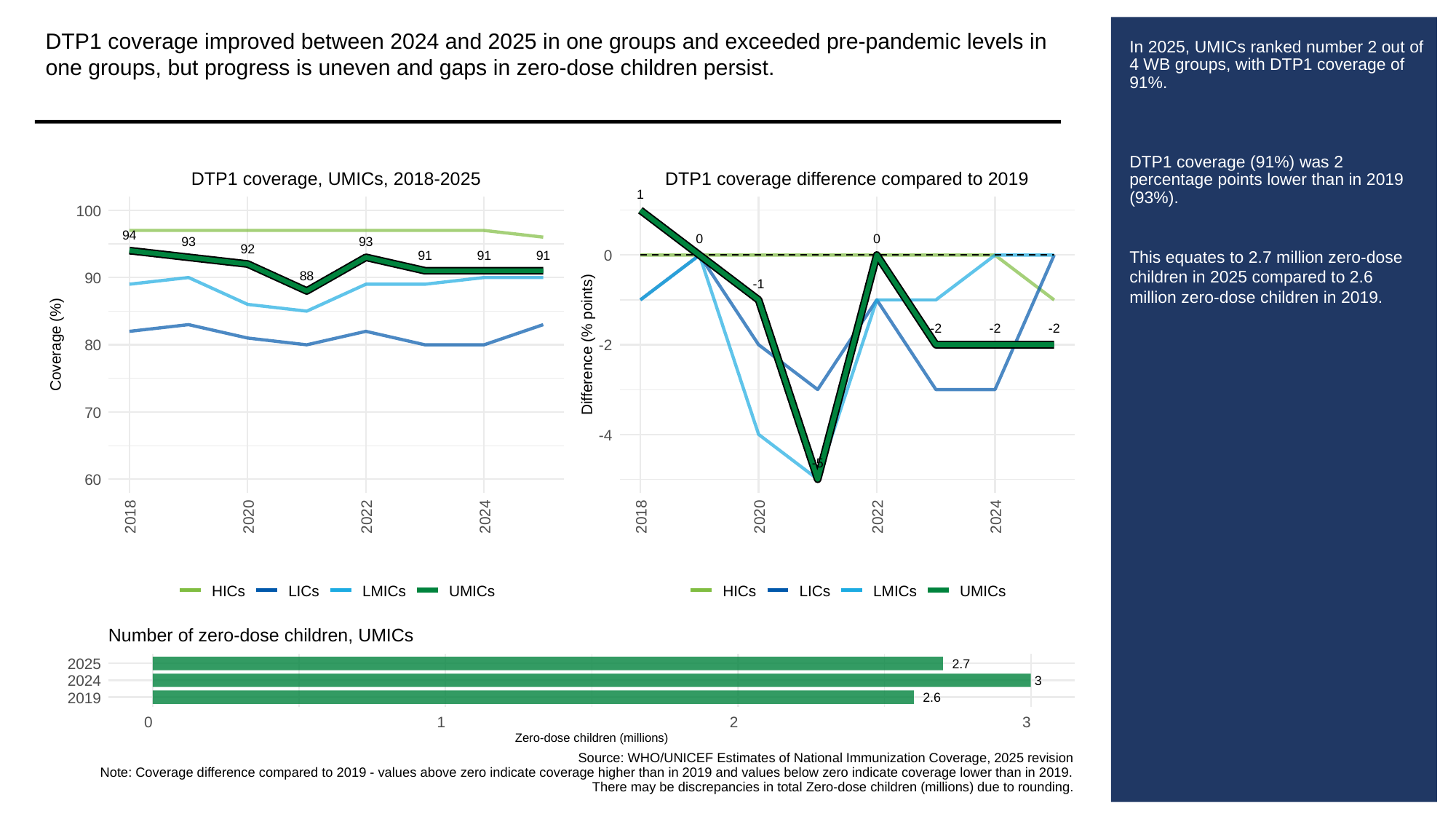

DTP1 coverage improved between 2024 and 2025 in one groups and exceeded pre-pandemic levels in one groups, but progress is uneven and gaps in zero-dose children persist.
# In 2025, UMICs ranked number 2 out of 4 WB groups, with DTP1 coverage of 91%.

DTP1 coverage (91%) was 2 percentage points lower than in 2019 (93%).

This equates to 2.7 million zero-dose children in 2025 compared to 2.6 million zero-dose children in 2019.

DTP1 coverage, UMICs, 2018-2025
DTP1 coverage difference compared to 2019
1

100

94

0
0
93
93
92

0
91
91
91

88
90

-1

-2
-2
-2

Coverage (%)
80
Difference (% points)
-2

70

-4

-5
60

2018
2020
2022
2024
2018
2020
2022
2024
HICs
LICs
LMICs
UMICs
HICs
LICs
LMICs
UMICs

Number of zero-dose children, UMICs

2025
2.7

2024
3

2019
2.6

0
1
2
3
Zero-dose children (millions)
Source: WHO/UNICEF Estimates of National Immunization Coverage, 2025 revision
Note: Coverage difference compared to 2019 - values above zero indicate coverage higher than in 2019 and values below zero indicate coverage lower than in 2019.
There may be discrepancies in total Zero-dose children (millions) due to rounding.